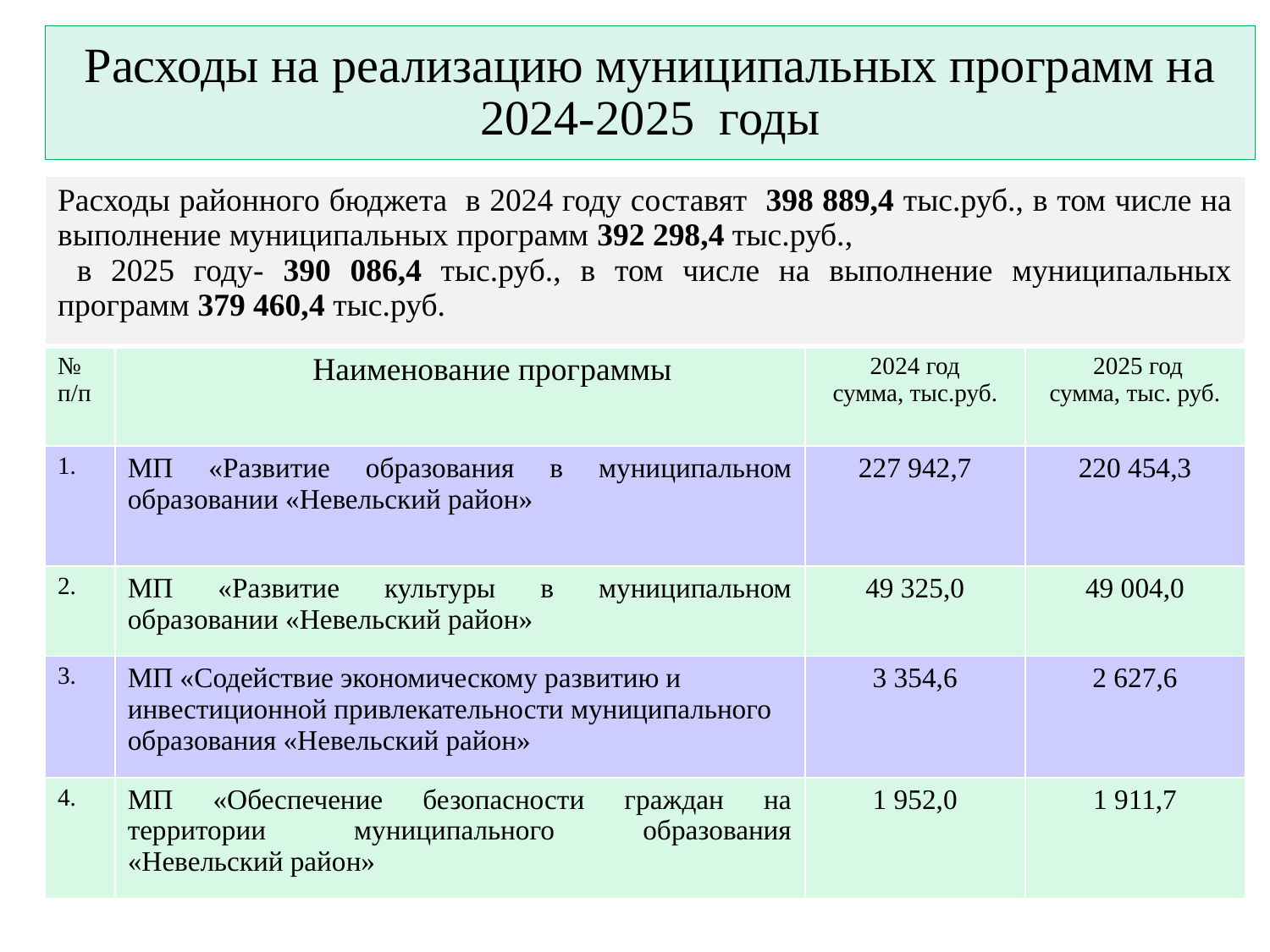

# Расходы на реализацию муниципальных программ на 2024-2025  годы
| Расходы районного бюджета в 2024 году составят 398 889,4 тыс.руб., в том числе на выполнение муниципальных программ 392 298,4 тыс.руб., в 2025 году- 390 086,4 тыс.руб., в том числе на выполнение муниципальных программ 379 460,4 тыс.руб. |  |  |  |
| --- | --- | --- | --- |
| № п/п | Наименование программы | 2024 год сумма, тыс.руб. | 2025 год сумма, тыс. руб. |
| 1. | МП «Развитие образования в муниципальном образовании «Невельский район» | 227 942,7 | 220 454,3 |
| 2. | МП «Развитие культуры в муниципальном образовании «Невельский район» | 49 325,0 | 49 004,0 |
| 3. | МП «Содействие экономическому развитию и инвестиционной привлекательности муниципального образования «Невельский район» | 3 354,6 | 2 627,6 |
| 4. | МП «Обеспечение безопасности граждан на территории муниципального образования «Невельский район» | 1 952,0 | 1 911,7 |